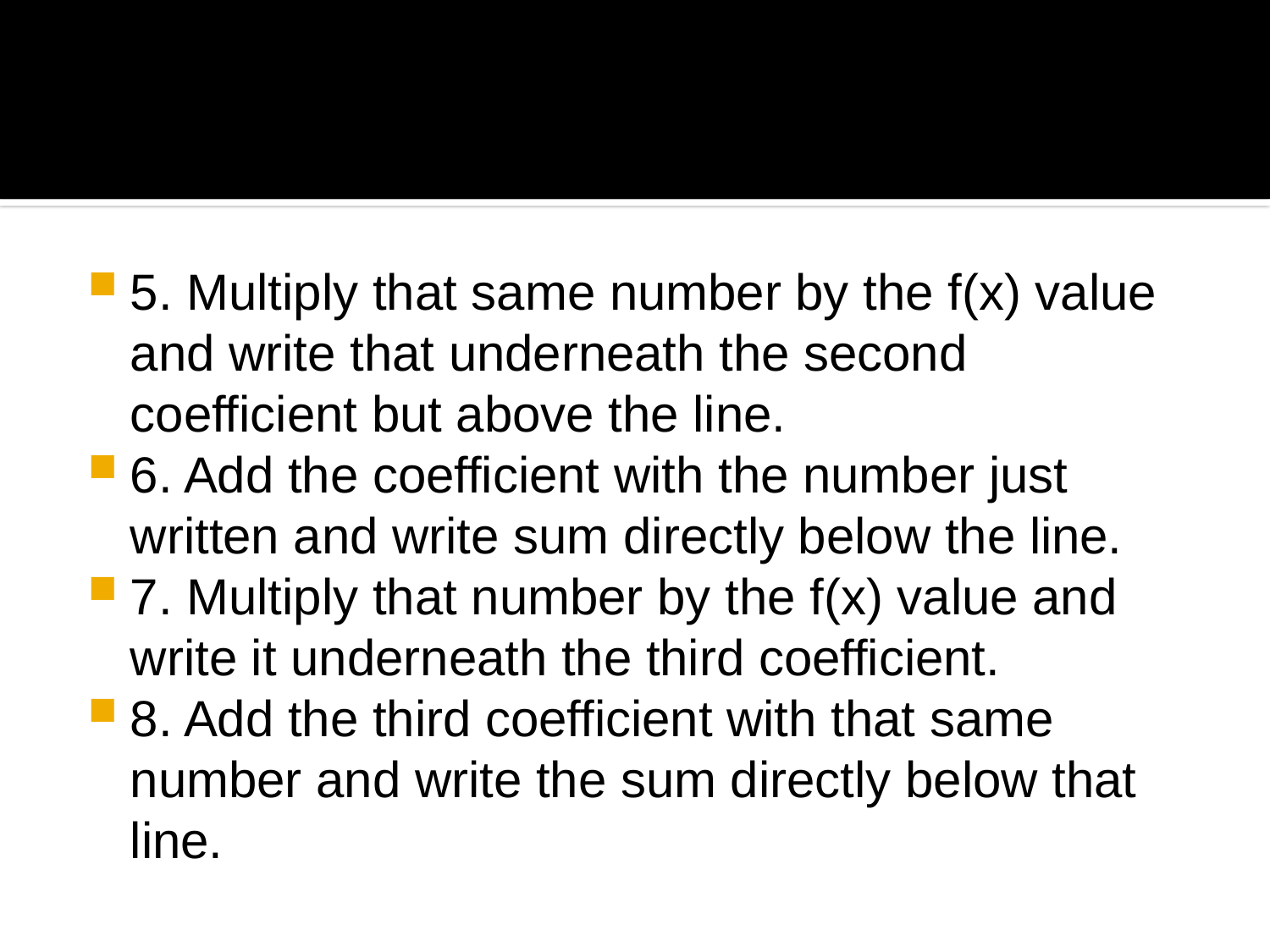

#
5. Multiply that same number by the f(x) value and write that underneath the second coefficient but above the line.
6. Add the coefficient with the number just written and write sum directly below the line.
7. Multiply that number by the f(x) value and write it underneath the third coefficient.
8. Add the third coefficient with that same number and write the sum directly below that line.